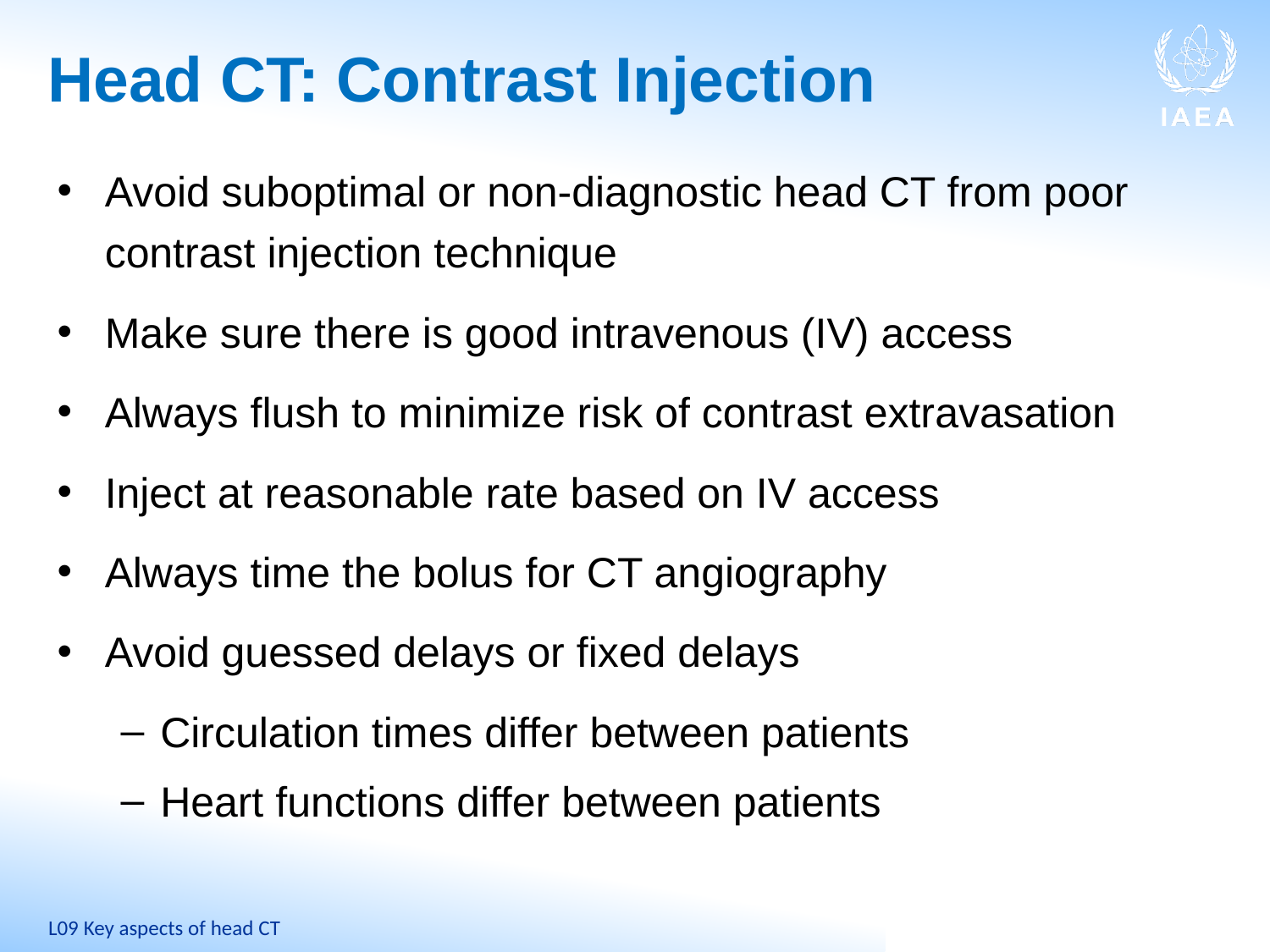

# Head CT: Contrast Injection
Avoid suboptimal or non-diagnostic head CT from poor contrast injection technique
Make sure there is good intravenous (IV) access
Always flush to minimize risk of contrast extravasation
Inject at reasonable rate based on IV access
Always time the bolus for CT angiography
Avoid guessed delays or fixed delays
Circulation times differ between patients
Heart functions differ between patients